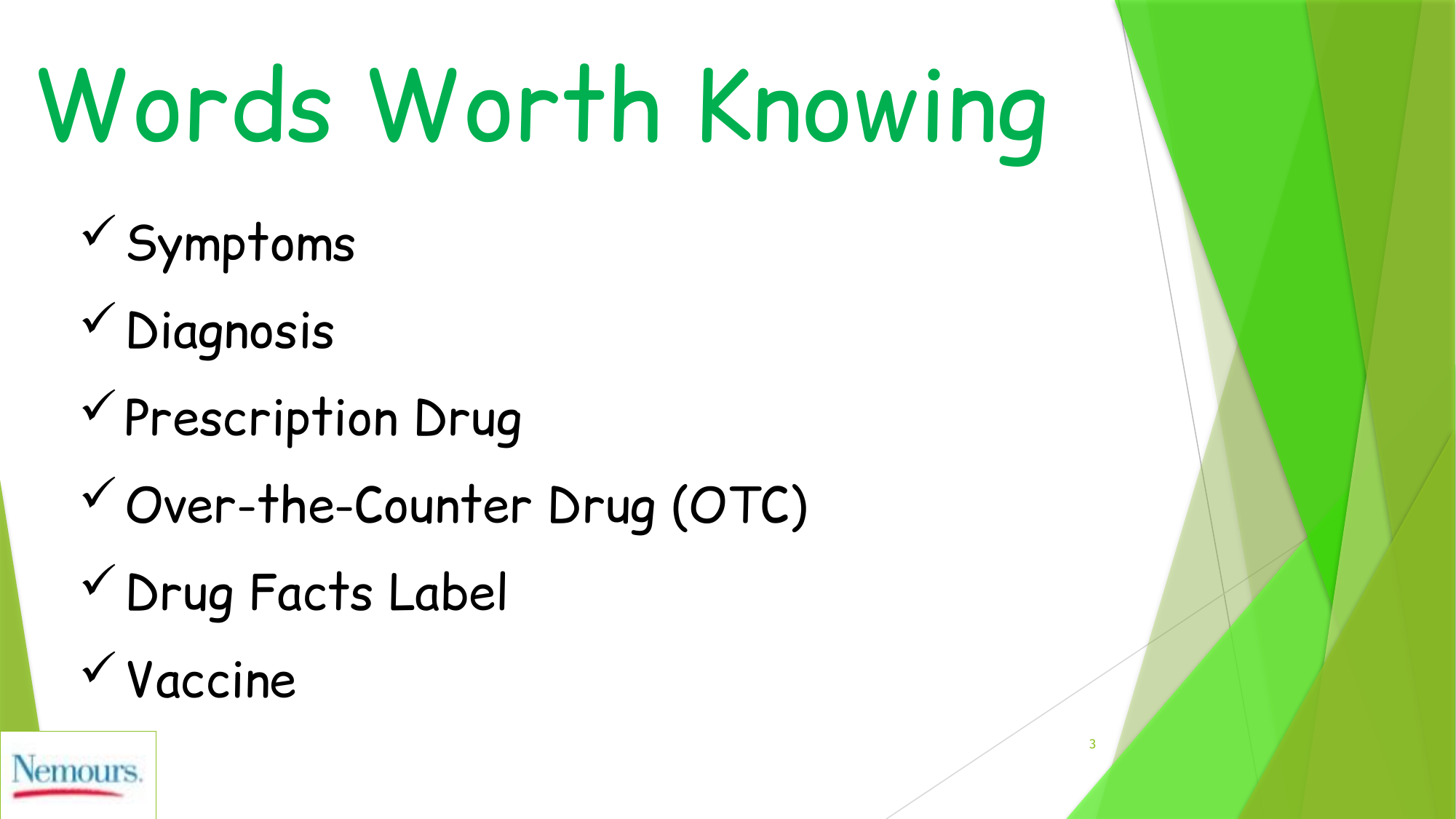

Words Worth Knowing
Symptoms
Diagnosis
Prescription Drug
Over-the-Counter Drug (OTC)
Drug Facts Label
Vaccine
3